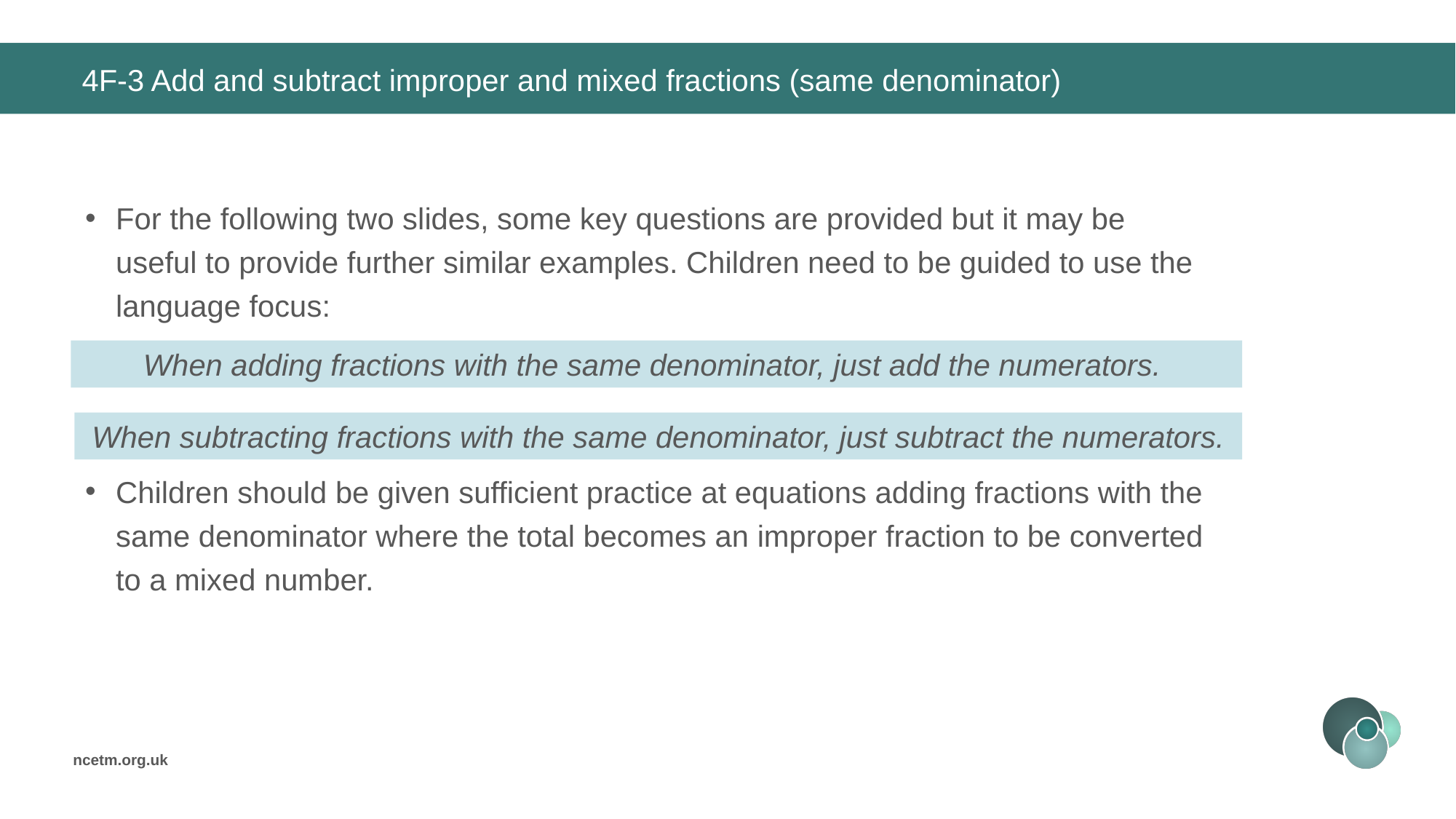

# 4F-3 Add and subtract improper and mixed fractions (same denominator)
For the following two slides, some key questions are provided but it may be useful to provide further similar examples. Children need to be guided to use the language focus:

Children should be given sufficient practice at equations adding fractions with the same denominator where the total becomes an improper fraction to be converted to a mixed number.

When adding fractions with the same denominator, just add the numerators.
When subtracting fractions with the same denominator, just subtract the numerators.